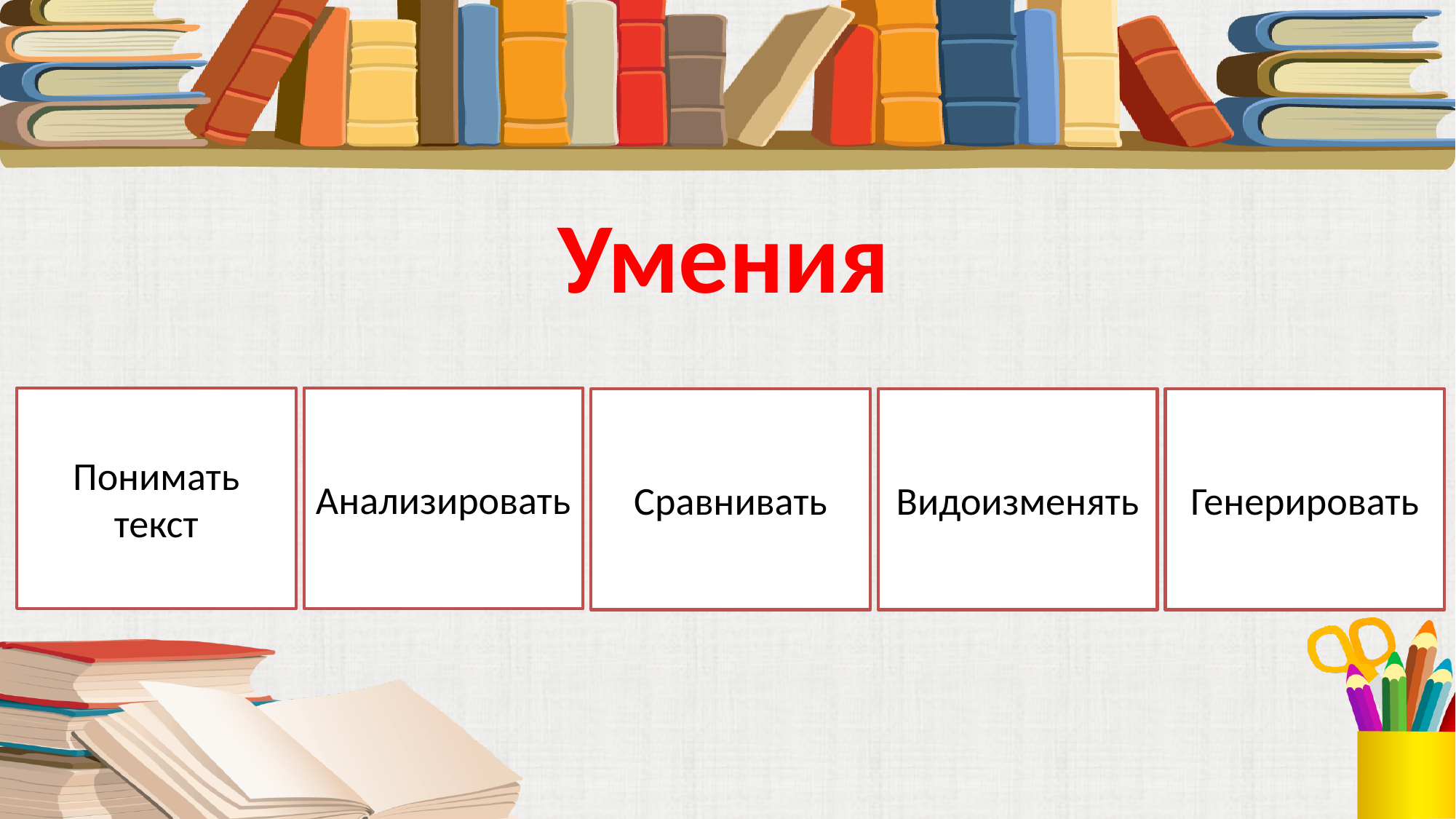

Умения

Понимать текст
Анализировать
Сравнивать
Видоизменять
Генерировать